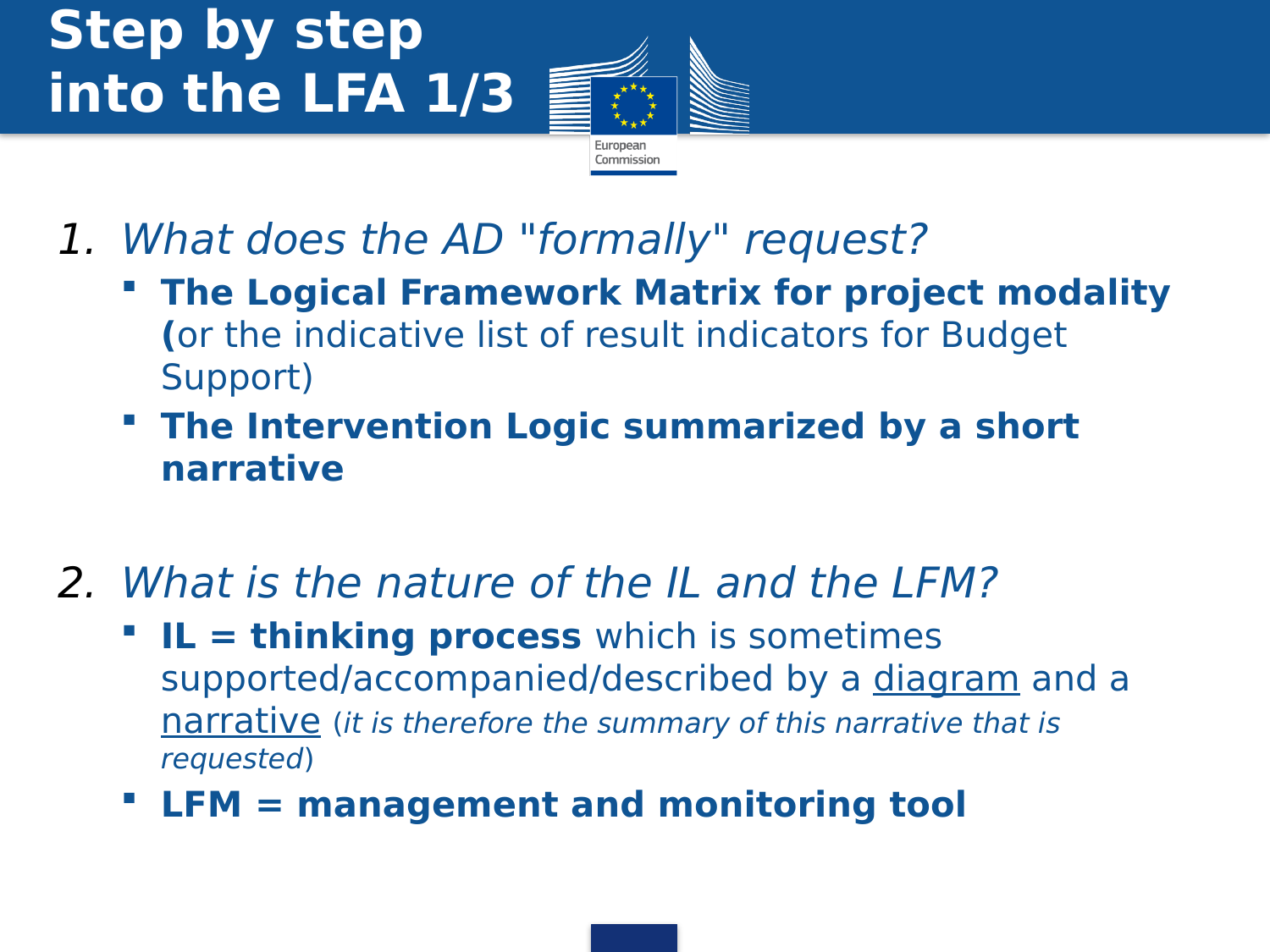

# Step by step into the LFA 1/3

What does the AD "formally" request?
The Logical Framework Matrix for project modality (or the indicative list of result indicators for Budget Support)
The Intervention Logic summarized by a short narrative

What is the nature of the IL and the LFM?
IL = thinking process which is sometimes supported/accompanied/described by a diagram and a narrative (it is therefore the summary of this narrative that is requested)
LFM = management and monitoring tool